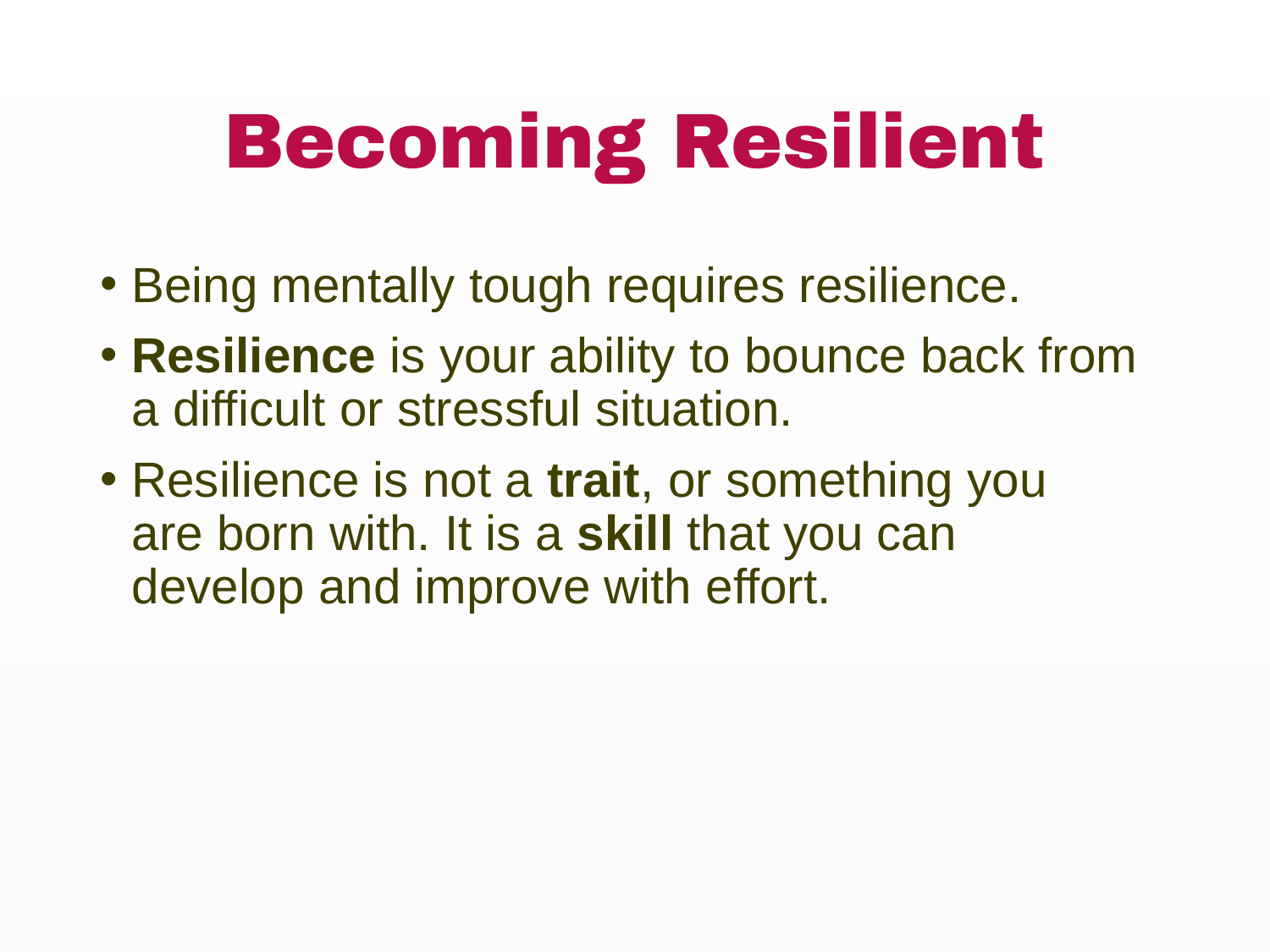

# Becoming Resilient
Being mentally tough requires resilience.
Resilience is your ability to bounce back from a difficult or stressful situation.
Resilience is not a trait, or something you are born with. It is a skill that you can develop and improve with effort.